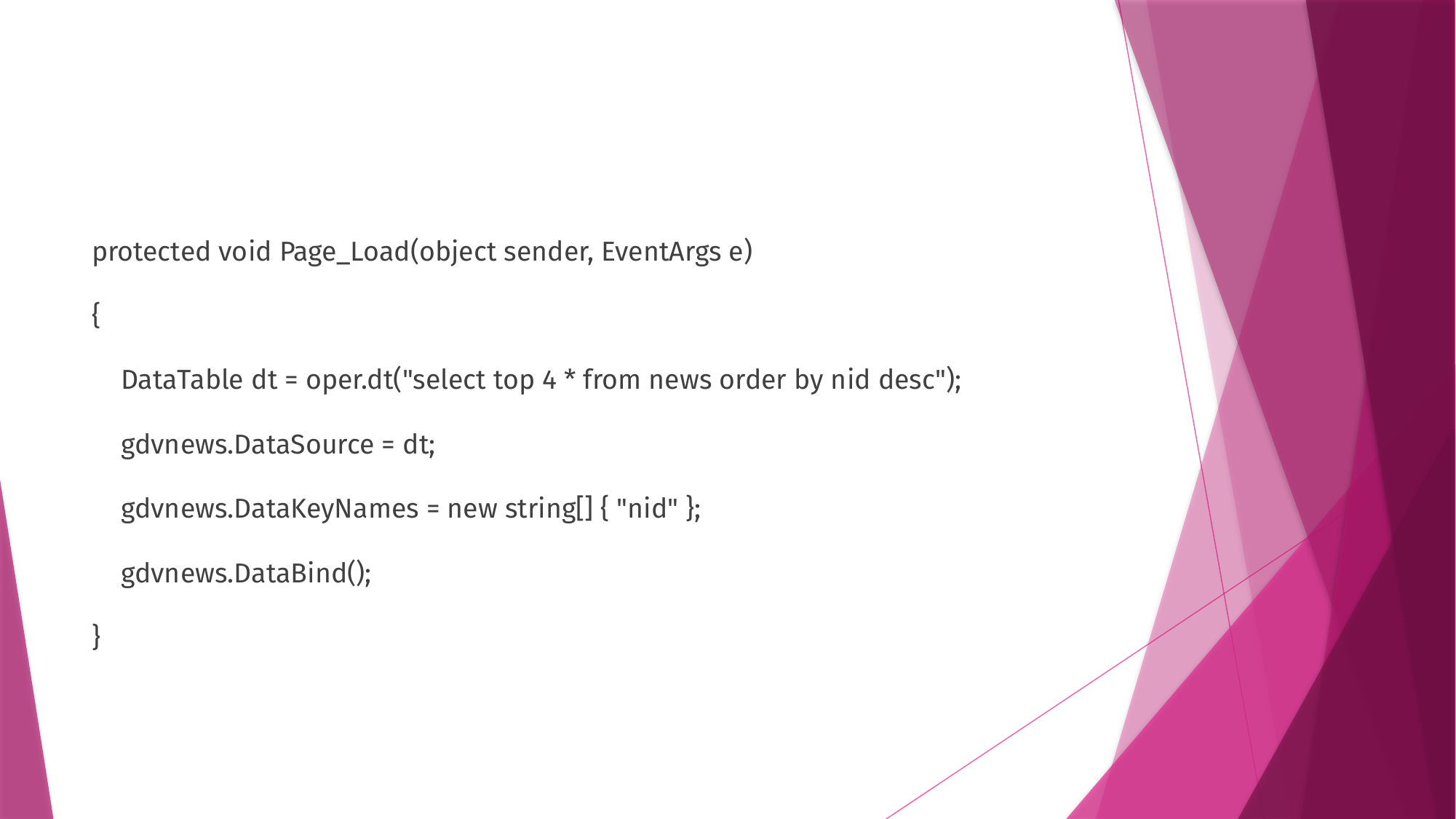

#
protected void Page_Load(object sender, EventArgs e)
{
    DataTable dt = oper.dt("select top 4 * from news order by nid desc");
    gdvnews.DataSource = dt;
    gdvnews.DataKeyNames = new string[] { "nid" };
    gdvnews.DataBind();
}